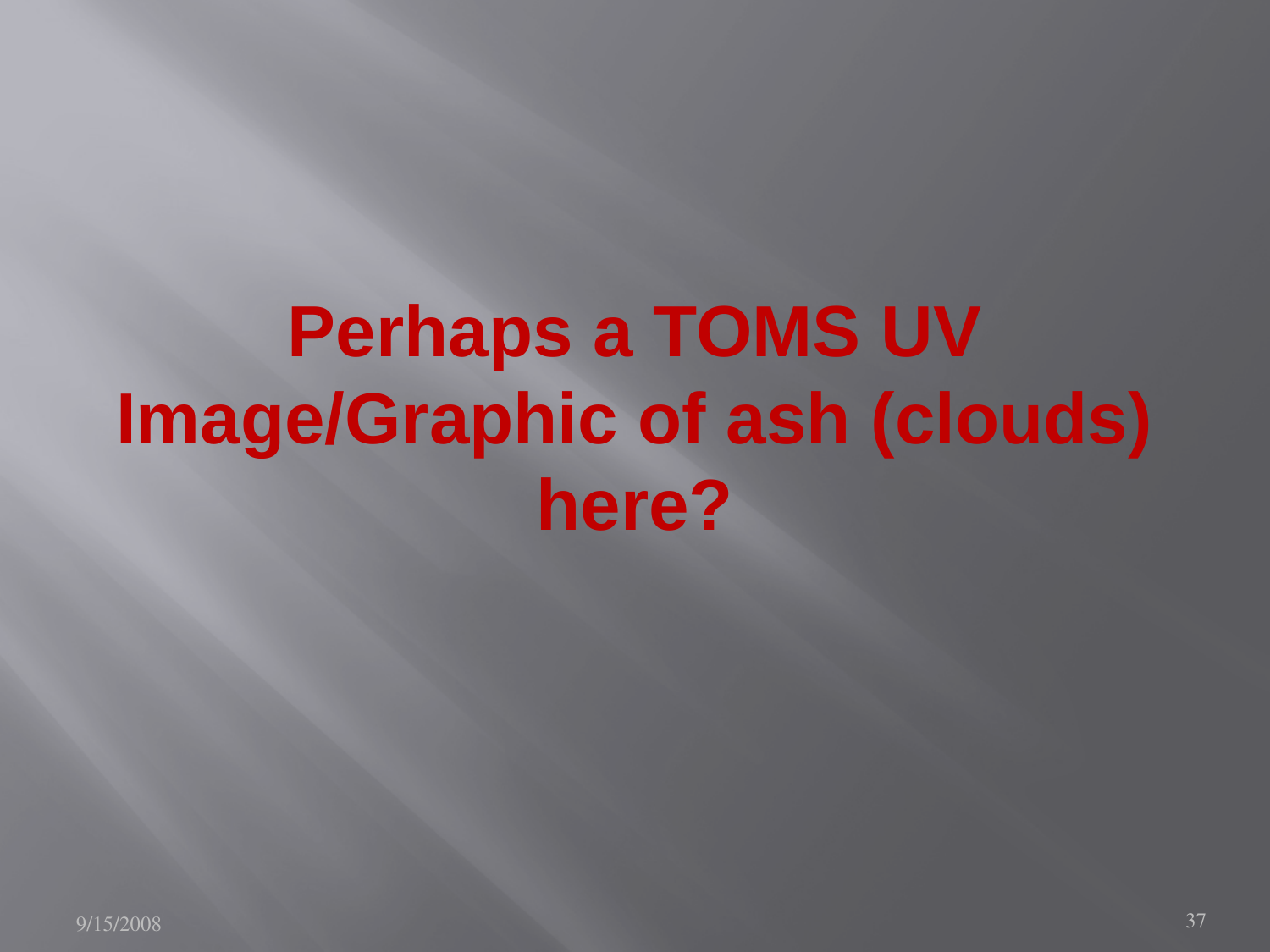

# Perhaps a TOMS UV Image/Graphic of ash (clouds) here?
9/15/2008
37